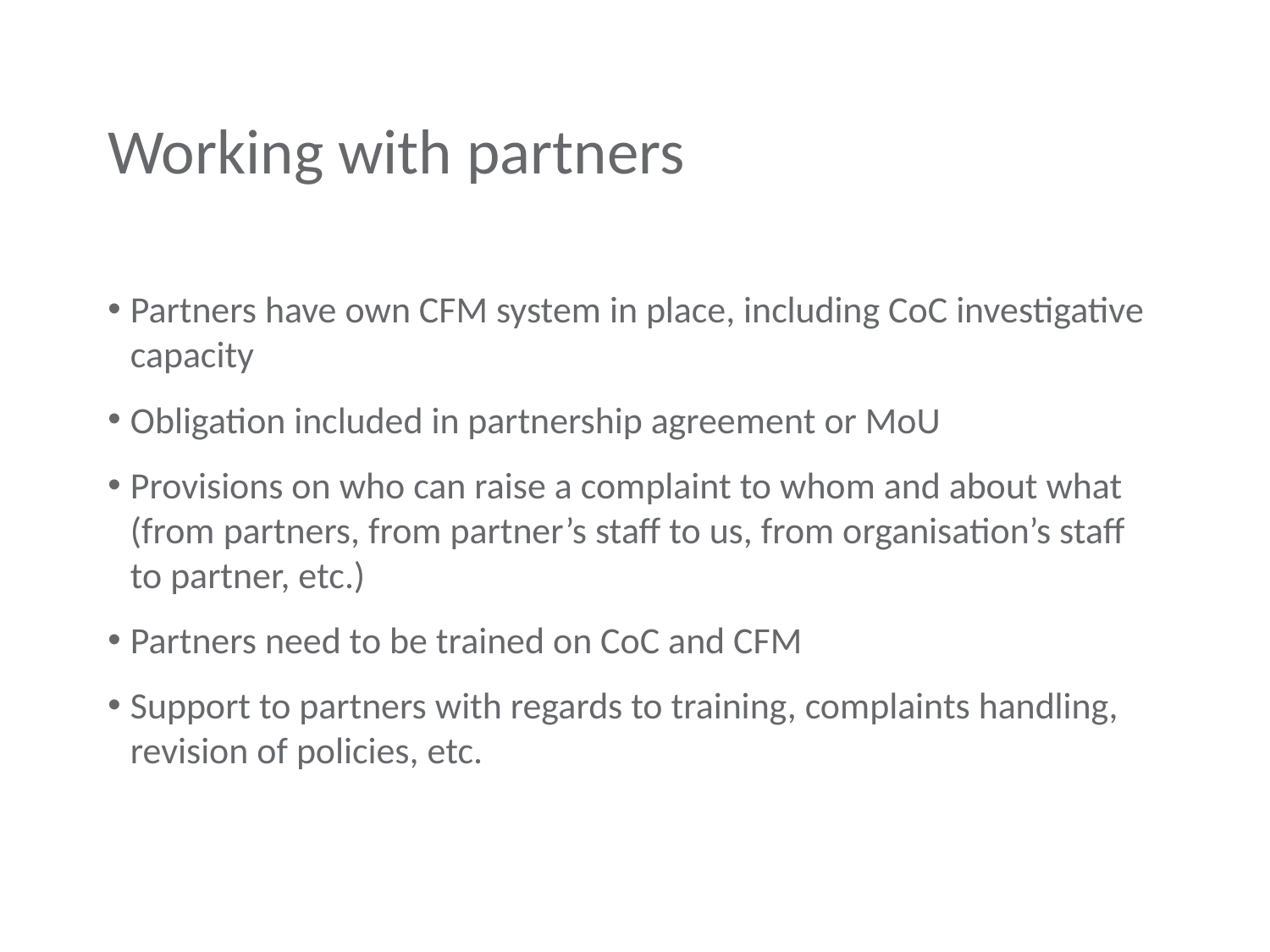

Working with partners

Partners have own CFM system in place, including CoC investigative capacity
Obligation included in partnership agreement or MoU
Provisions on who can raise a complaint to whom and about what (from partners, from partner’s staff to us, from organisation’s staff to partner, etc.)
Partners need to be trained on CoC and CFM
Support to partners with regards to training, complaints handling, revision of policies, etc.